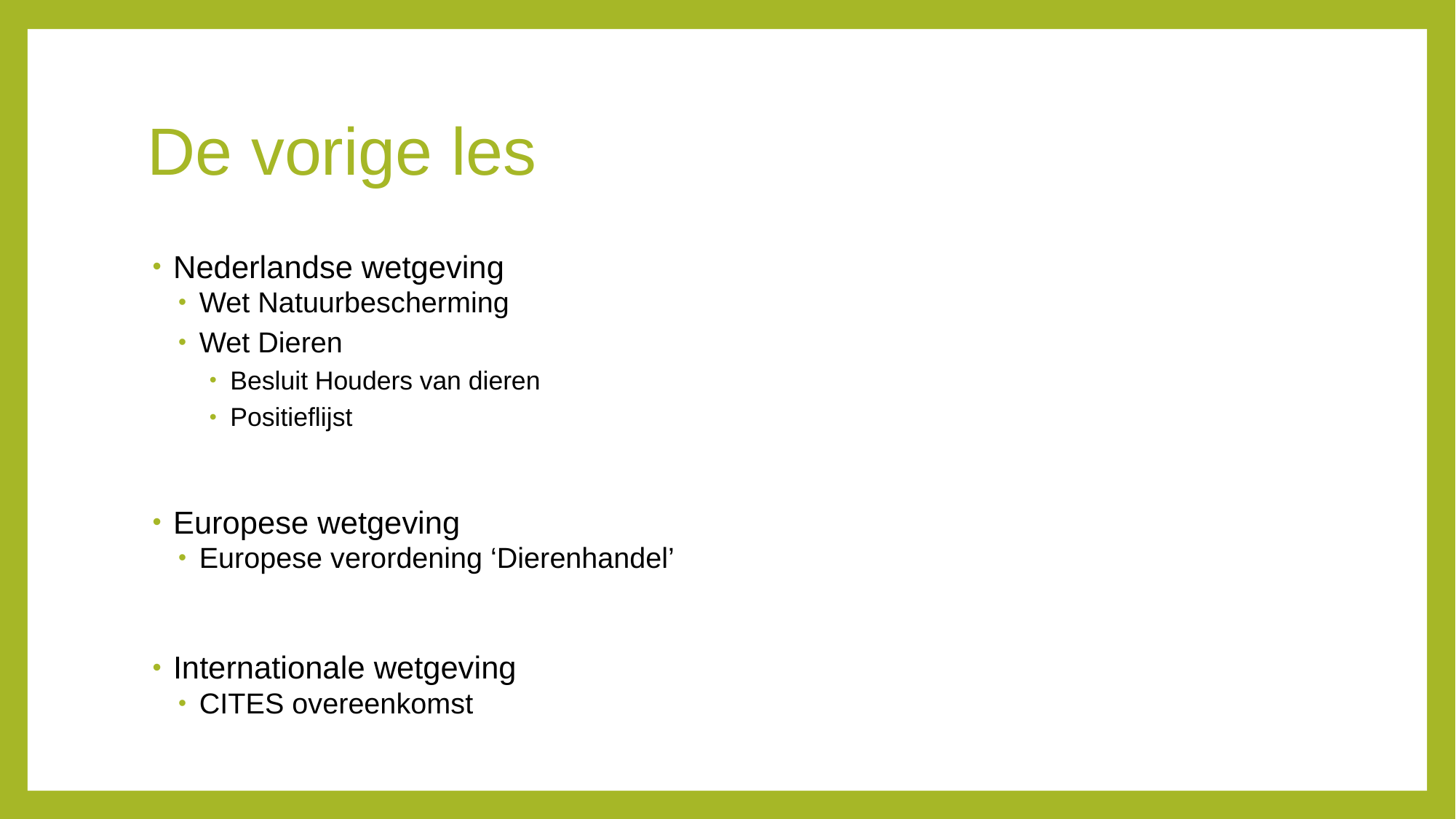

# De vorige les
Nederlandse wetgeving
Wet Natuurbescherming
Wet Dieren
Besluit Houders van dieren
Positieflijst

Europese wetgeving
Europese verordening ‘Dierenhandel’

Internationale wetgeving
CITES overeenkomst